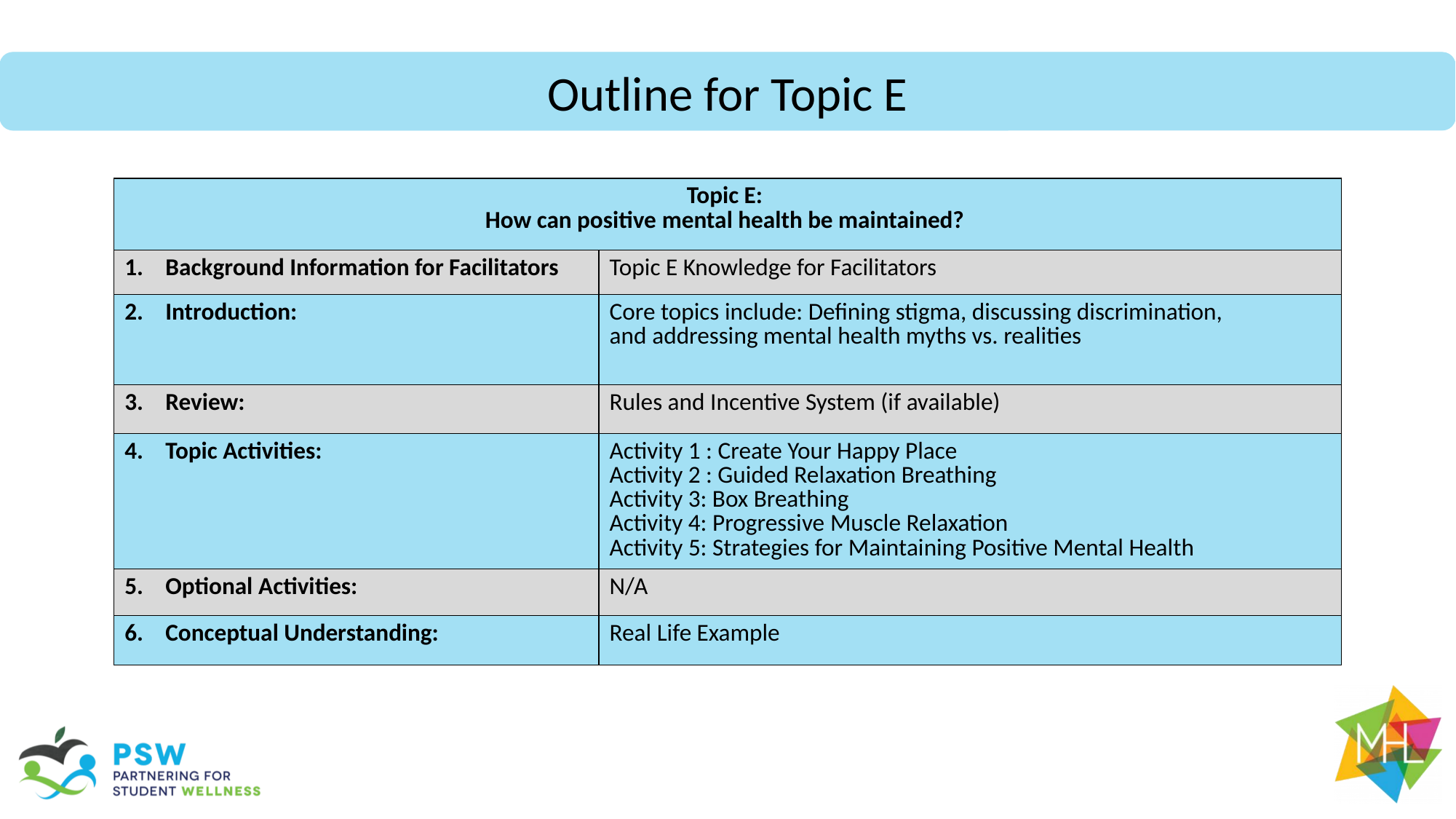

Outline for Topic E
| Topic E:  How can positive mental health be maintained? |  |
| --- | --- |
| Background Information for Facilitators | Topic E Knowledge for Facilitators |
| Introduction: | Core topics include: Defining stigma, discussing discrimination, and addressing mental health myths vs. realities |
| Review: | Rules and Incentive System (if available) |
| Topic Activities: | Activity 1 : Create Your Happy Place Activity 2 : Guided Relaxation Breathing Activity 3: Box Breathing Activity 4: Progressive Muscle Relaxation Activity 5: Strategies for Maintaining Positive Mental Health |
| Optional Activities: | N/A |
| Conceptual Understanding: | Real Life Example |